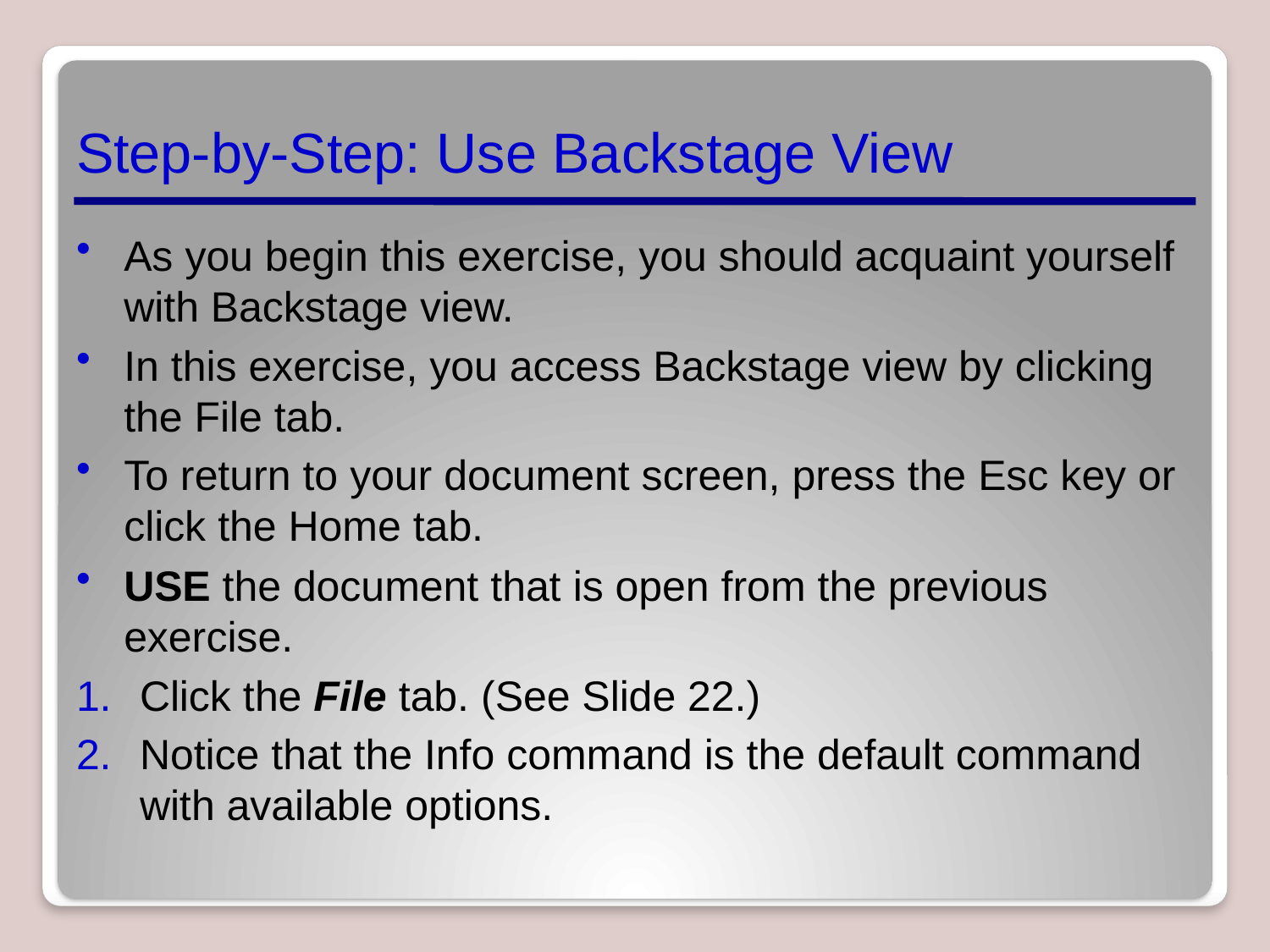

# Step-by-Step: Use Backstage View
As you begin this exercise, you should acquaint yourself with Backstage view.
In this exercise, you access Backstage view by clicking the File tab.
To return to your document screen, press the Esc key or click the Home tab.
USE the document that is open from the previous exercise.
Click the File tab. (See Slide 22.)
Notice that the Info command is the default command with available options.